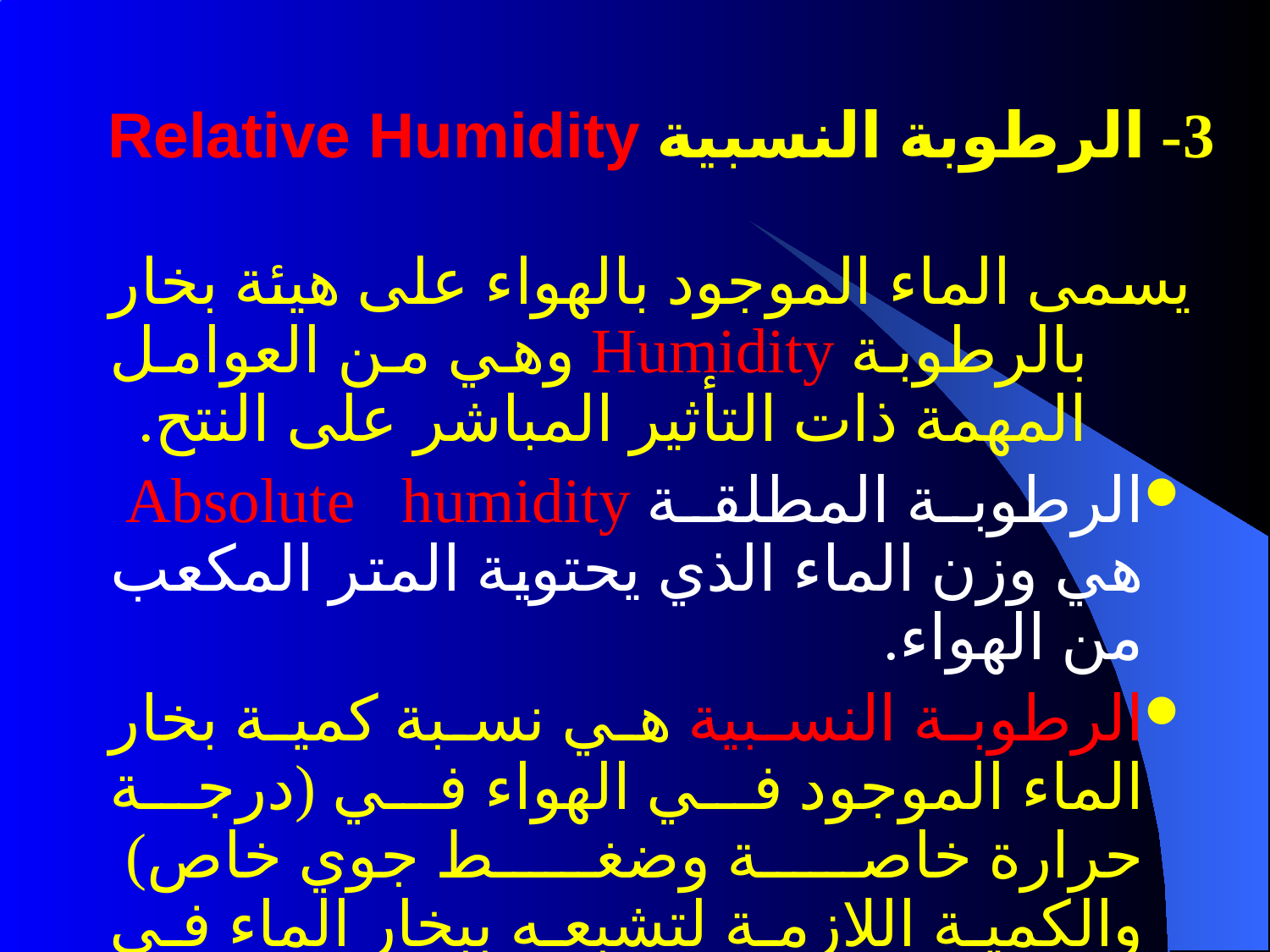

3- الرطوبة النسبية Relative Humidity
يسمى الماء الموجود بالهواء على هيئة بخار بالرطوبة Humidity وهي من العوامل المهمة ذات التأثير المباشر على النتح.
الرطوبة المطلقة Absolute humidity  هي وزن الماء الذي يحتوية المتر المكعب من الهواء.
الرطوبة النسبية هي نسبة كمية بخار الماء الموجود في الهواء في (درجة حرارة خاصة وضغط جوي خاص)  والكمية اللازمة لتشبعه ببخار الماء في هذه الظروف.